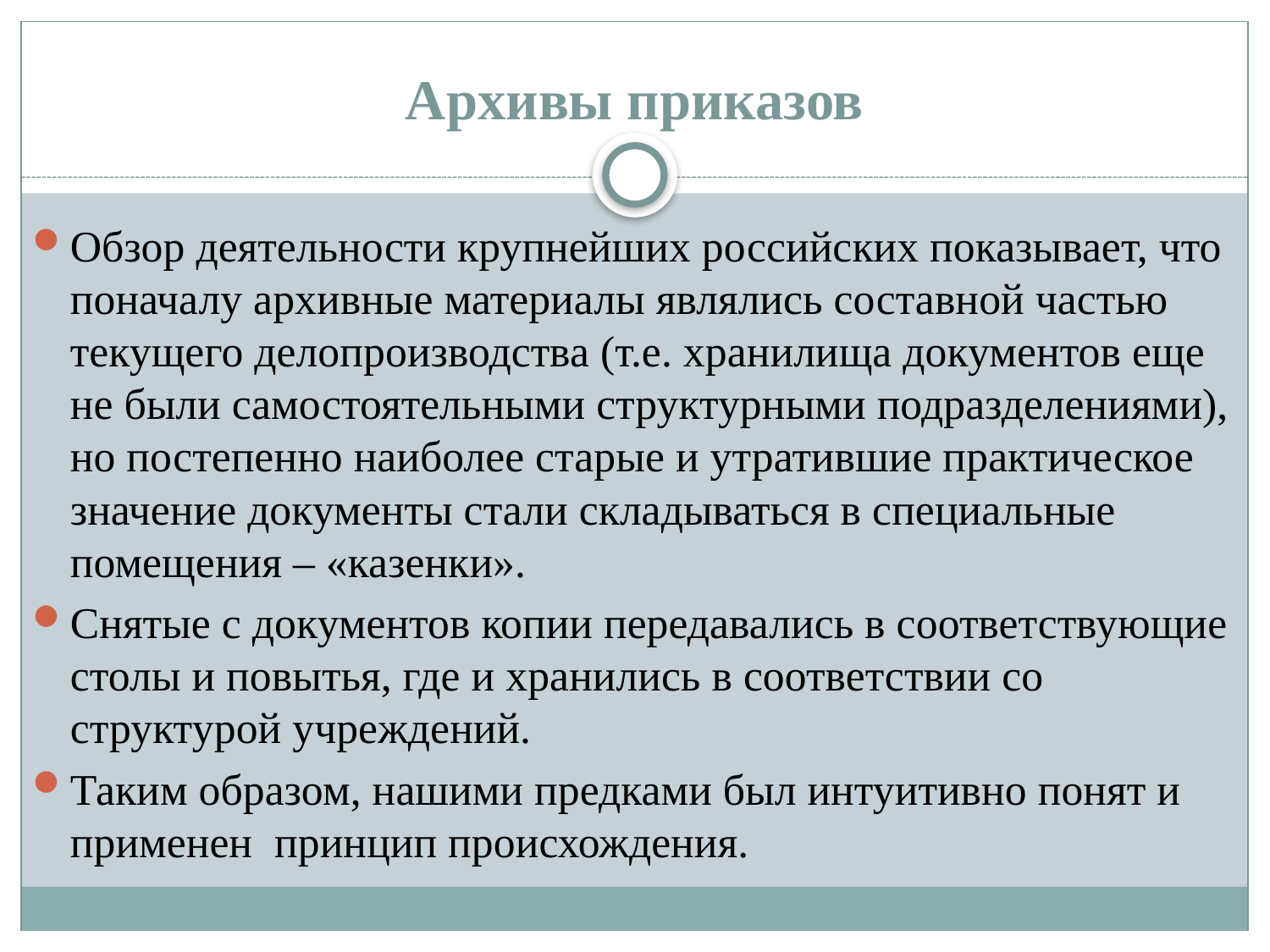

# Архивы приказов
Обзор деятельности крупнейших российских показывает, что поначалу архивные материалы являлись составной частью текущего делопроизводства (т.е. хранилища документов еще не были самостоятельными структурными подразделениями), но постепенно наиболее старые и утратившие практическое значение документы стали складываться в специальные помещения – «казенки».
Снятые с документов копии передавались в соответствующие столы и повытья, где и хранились в соответствии со структурой учреждений.
Таким образом, нашими предками был интуитивно понят и применен  принцип происхождения.